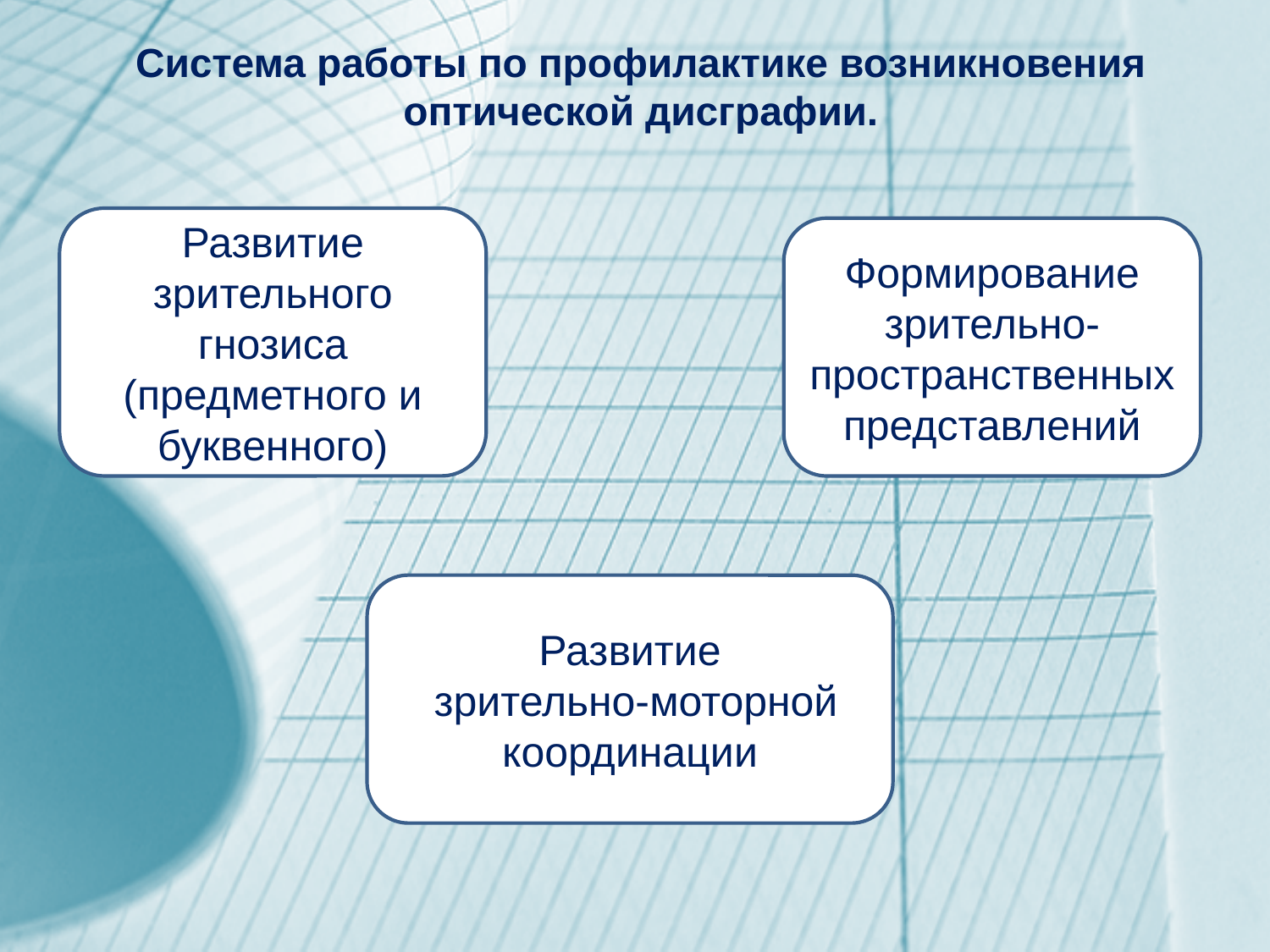

# Система работы по профилактике возникновения оптической дисграфии.
Развитие зрительного гнозиса
(предметного и буквенного)
Формирование зрительно-пространственных представлений
Развитие
 зрительно-моторной координации